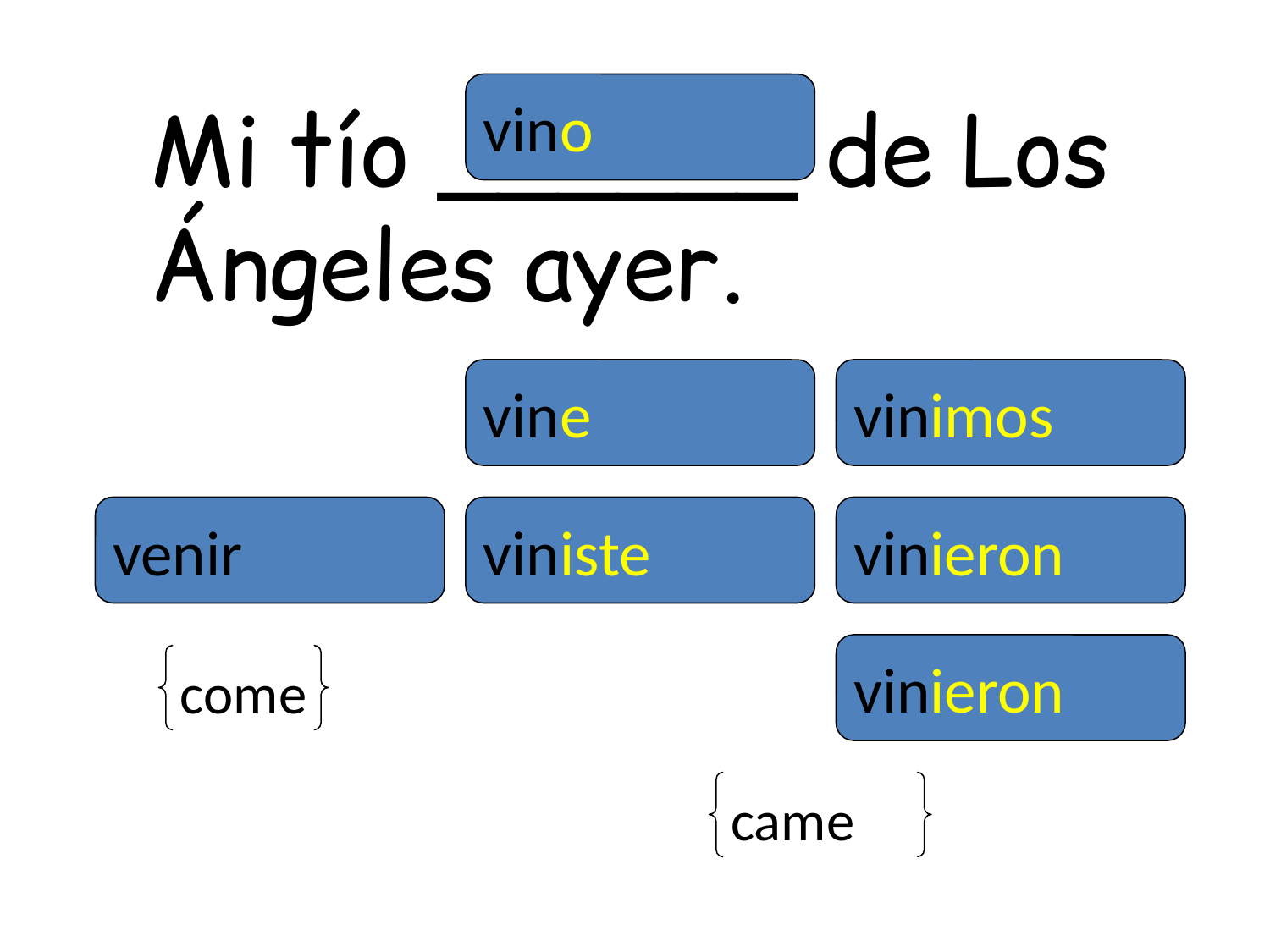

vino
Mi tío ______ de Los Ángeles ayer.
vine
vinimos
venir
viniste
vinieron
vinieron
come
came